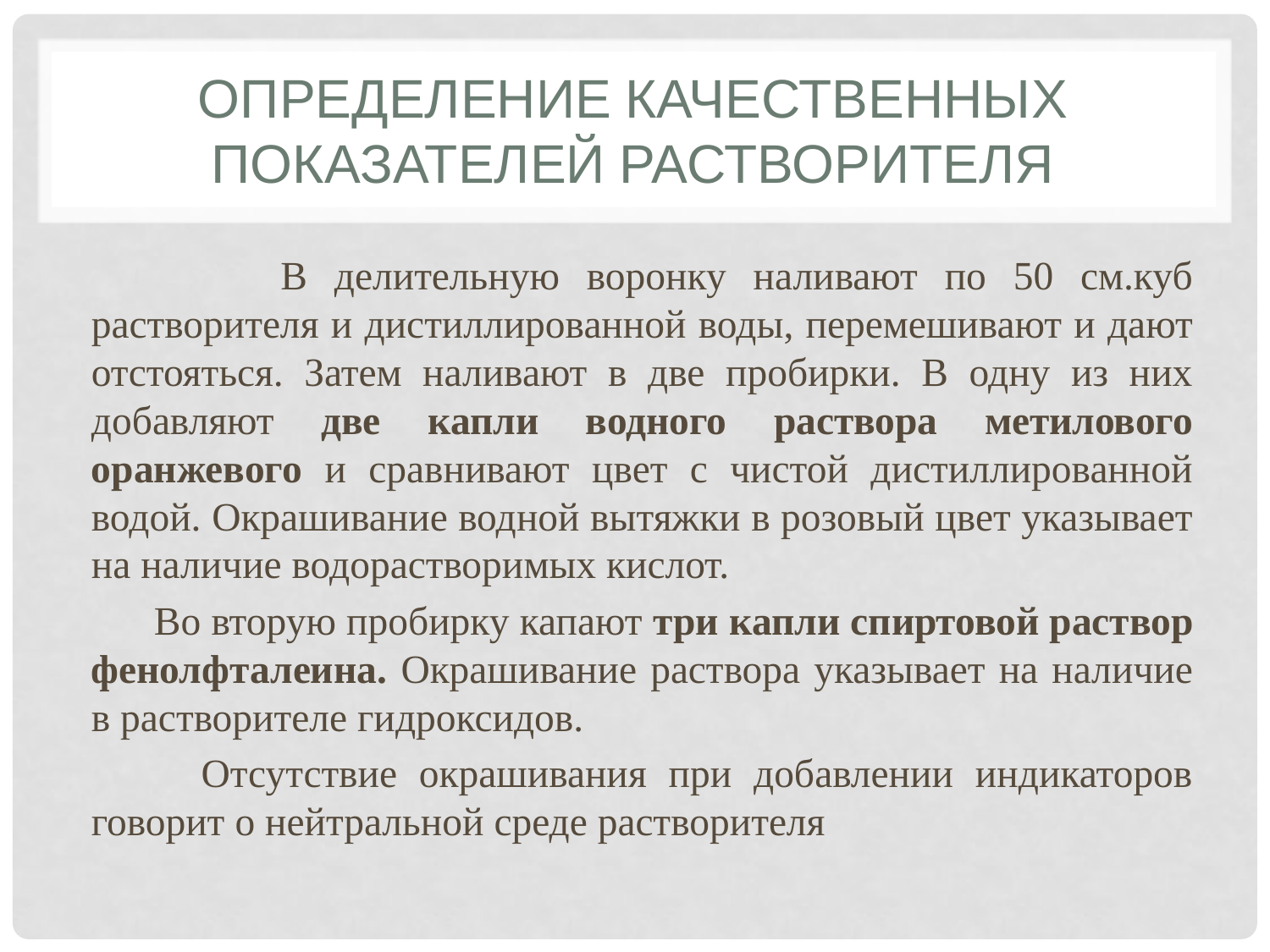

# Определение качественных показателей растворителя
       В делительную воронку наливают по 50 см.куб растворителя и дистиллированной воды, перемешивают и дают отстояться. Затем наливают в две пробирки. В одну из них добавляют две капли водного раствора метилового оранжевого и сравнивают цвет с чистой дистиллированной водой. Окрашивание водной вытяжки в розовый цвет указывает на наличие водорастворимых кислот.
      Во вторую пробирку капают три капли спиртовой раствор фенолфталеина. Окрашивание раствора указывает на наличие в растворителе гидроксидов.
     Отсутствие окрашивания при добавлении индикаторов говорит о нейтральной среде растворителя